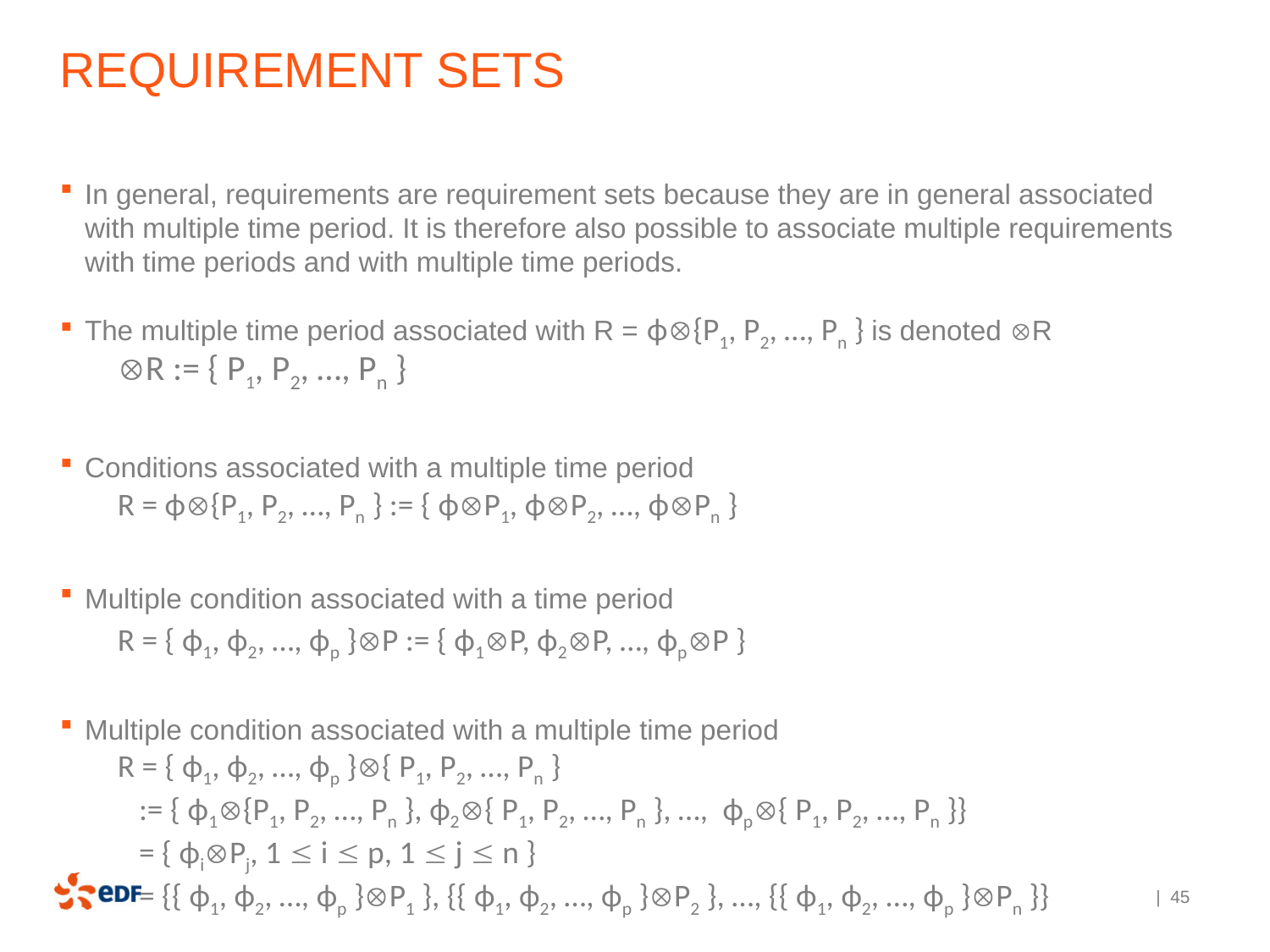

# Requirement sets
In general, requirements are requirement sets because they are in general associated with multiple time period. It is therefore also possible to associate multiple requirements with time periods and with multiple time periods.
The multiple time period associated with R = ϕ⊗{P1, P2, …, Pn } is denoted ⊗R

Conditions associated with a multiple time period

Multiple condition associated with a time period

Multiple condition associated with a multiple time period
⊗R := { P1, P2, …, Pn }
R = ϕ⊗{P1, P2, …, Pn } := { ϕ⊗P1, ϕ⊗P2, …, ϕ⊗Pn }
R = { ϕ1, ϕ2, …, ϕp }⊗P := { ϕ1⊗P, ϕ2⊗P, …, ϕp⊗P }
R = { ϕ1, ϕ2, …, ϕp }⊗{ P1, P2, …, Pn }
   := { ϕ1⊗{P1, P2, …, Pn }, ϕ2⊗{ P1, P2, …, Pn }, …,  ϕp⊗{ P1, P2, …, Pn }}
   = { ϕi⊗Pj, 1 ≤ i ≤ p, 1 ≤ j ≤ n }
   = {{ ϕ1, ϕ2, …, ϕp }⊗P1 }, {{ ϕ1, ϕ2, …, ϕp }⊗P2 }, …, {{ ϕ1, ϕ2, …, ϕp }⊗Pn }}